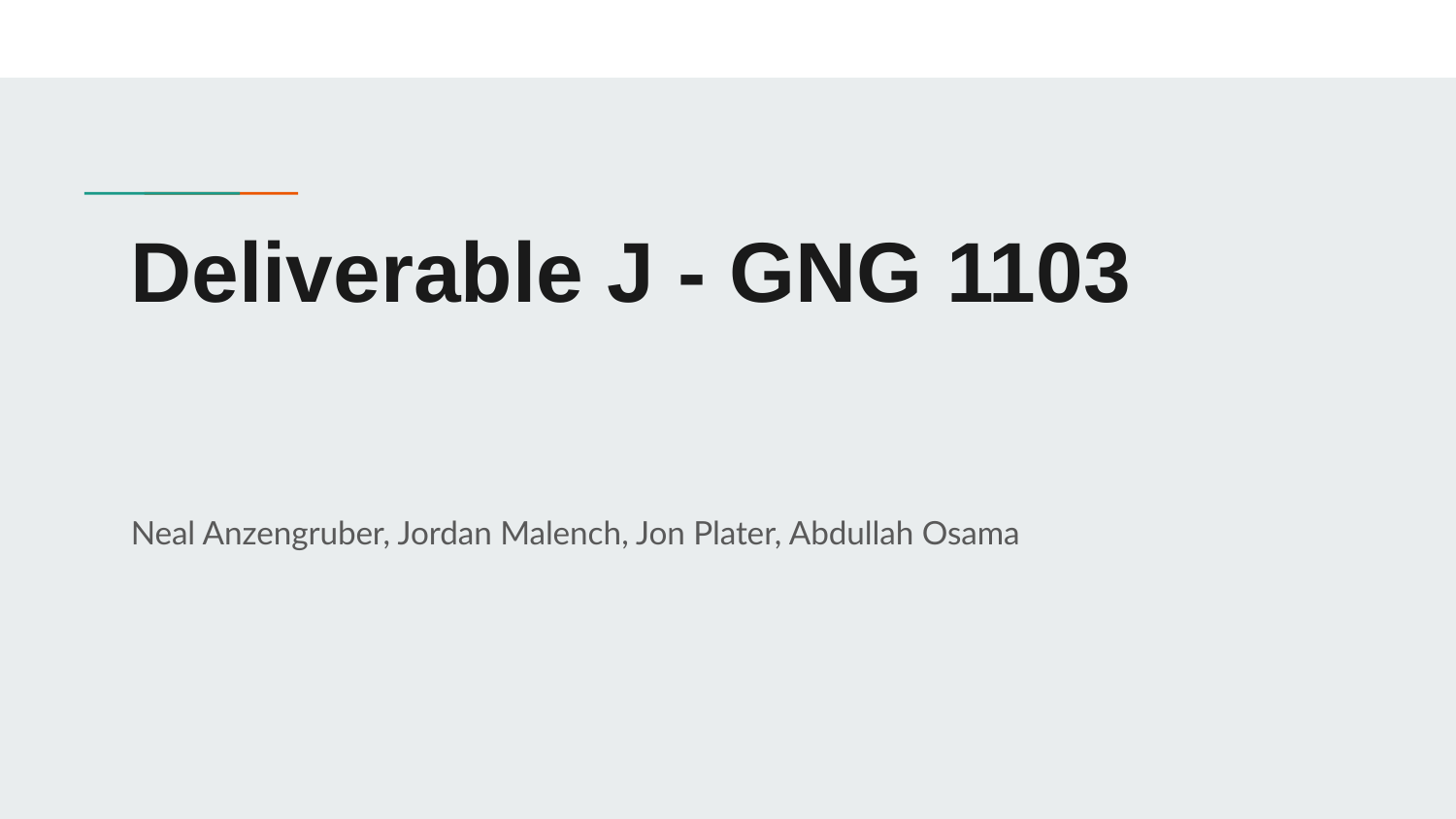

# Deliverable J - GNG 1103
Neal Anzengruber, Jordan Malench, Jon Plater, Abdullah Osama